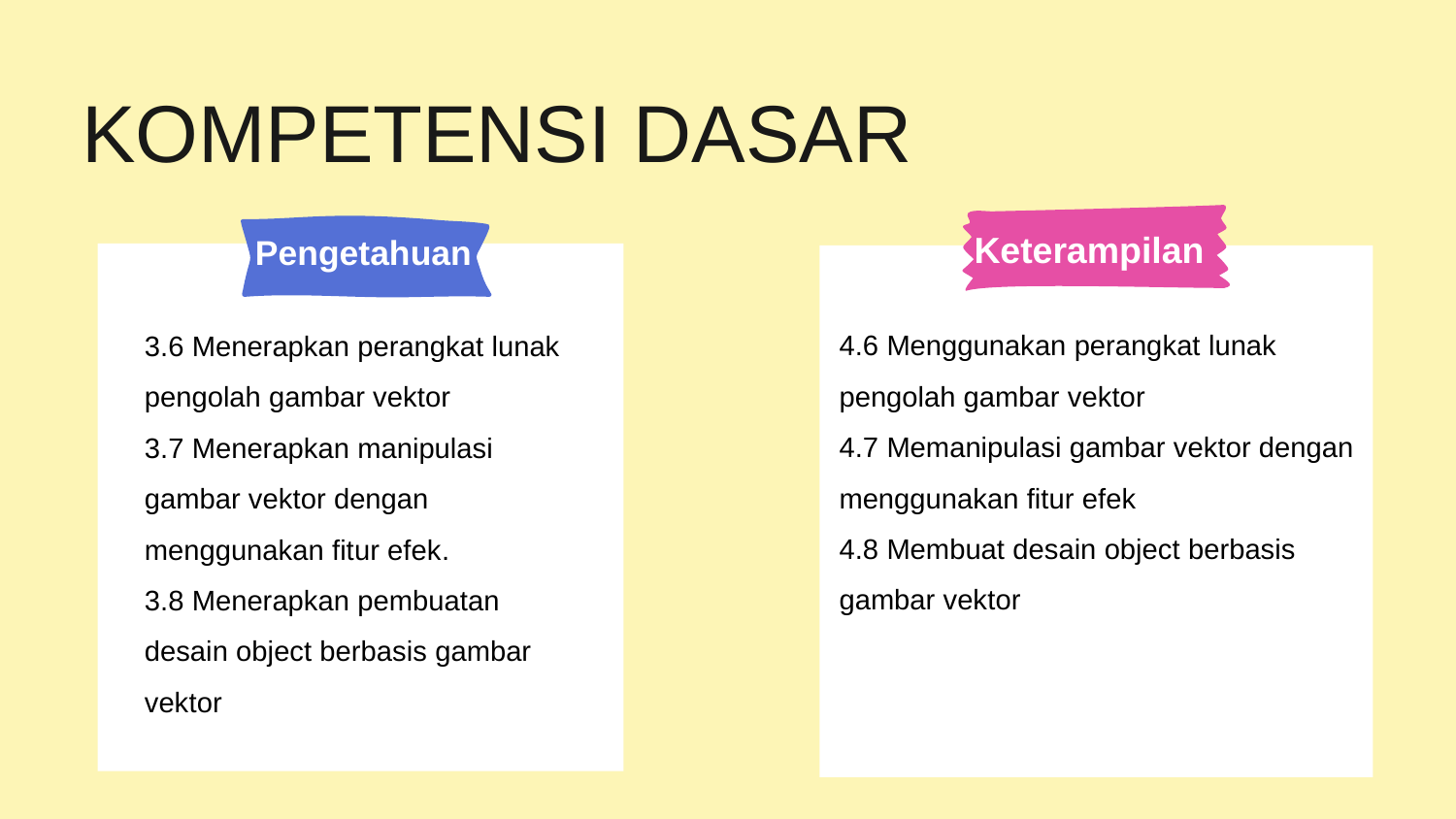

KOMPETENSI DASAR

4.6 Menggunakan perangkat lunak pengolah gambar vektor
4.7 Memanipulasi gambar vektor dengan menggunakan fitur efek
4.8 Membuat desain object berbasis gambar vektor

Pengetahuan
3.6 Menerapkan perangkat lunak pengolah gambar vektor
3.7 Menerapkan manipulasi gambar vektor dengan menggunakan fitur efek.
3.8 Menerapkan pembuatan desain object berbasis gambar vektor

Keterampilan